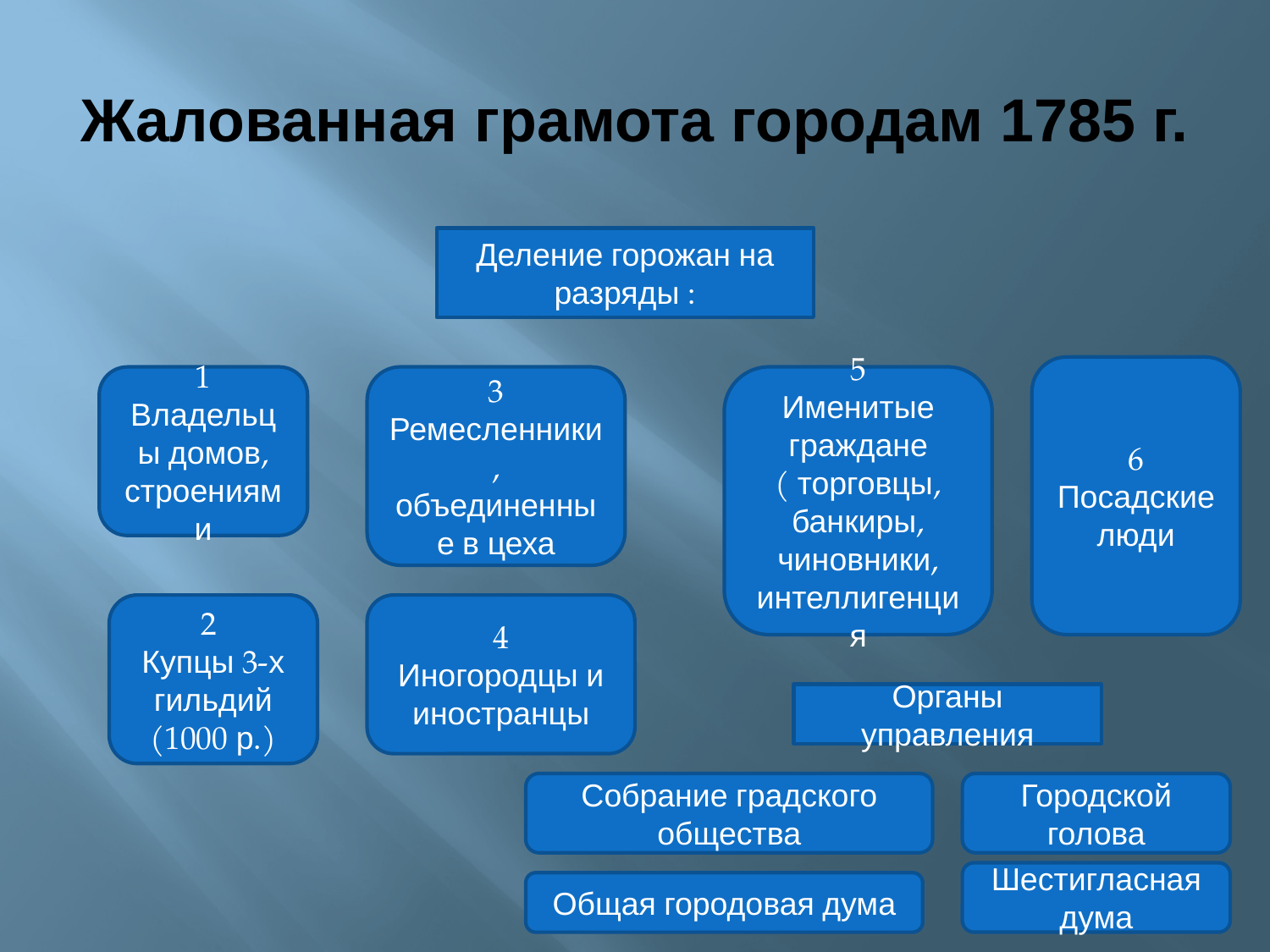

# Жалованная грамота городам 1785 г.
Деление горожан на разряды :
6
Посадские люди
1 Владельцы домов, строениями
3
Ремесленники, объединенные в цеха
5
Именитые граждане
( торговцы, банкиры, чиновники, интеллигенция
2
Купцы 3-х гильдий (1000 р.)
4
Иногородцы и иностранцы
Органы управления
Собрание градского общества
Городской голова
Шестигласная дума
Общая городовая дума